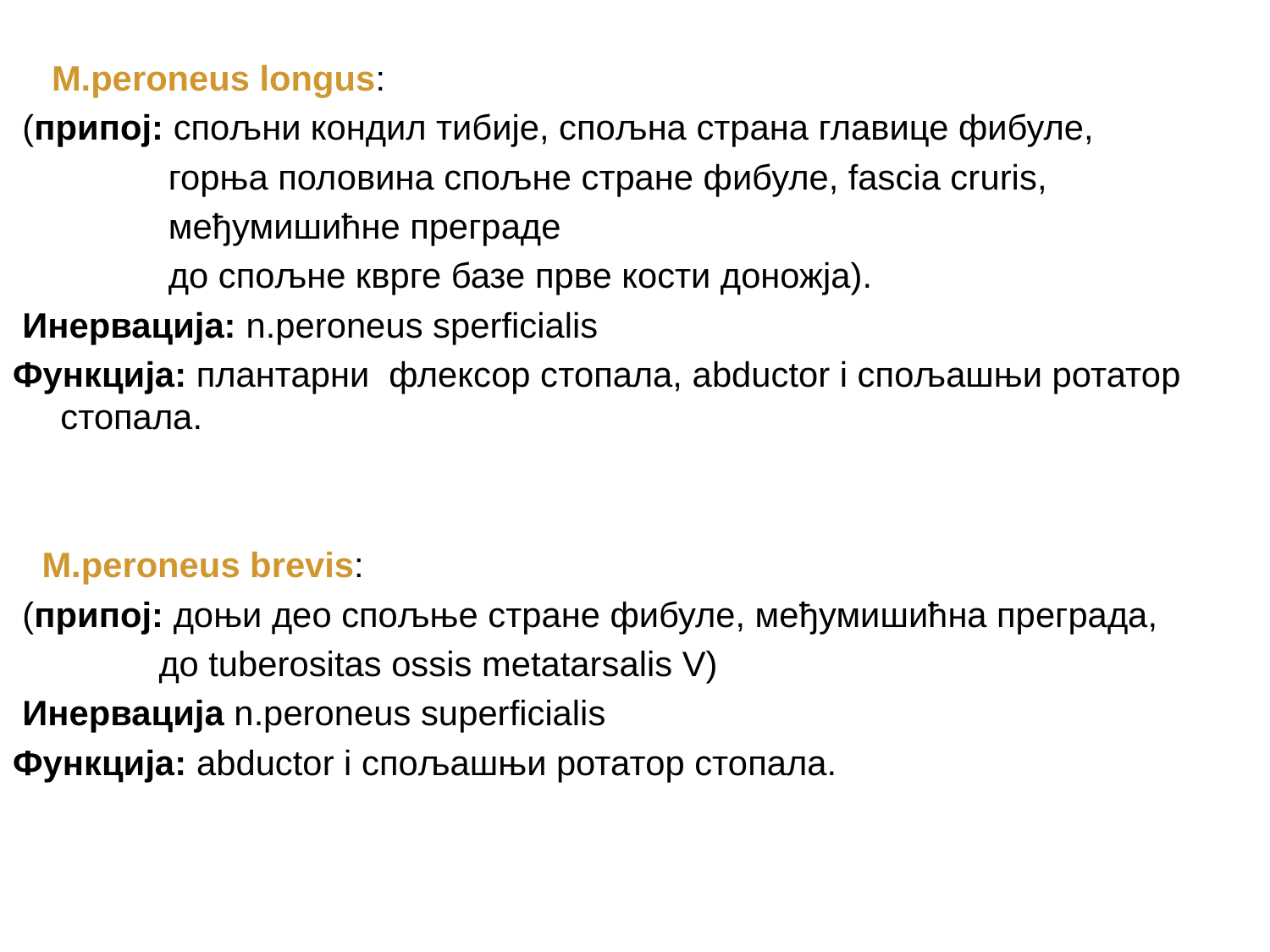

M.peroneus longus:
 (припој: спољни кондил тибије, спољна страна главице фибуле,
                горња половина спољне стране фибуле, fascia cruris,
                међумишићне преграде
                до спољне кврге базе прве кости доножја).
 Инервација: n.peroneus sperficialis
Функција: плантарни  флексор стопала, abductor i спољашњи ротатор стопала.

   M.peroneus brevis:
 (припој: доњи део спољње стране фибуле, међумишићна преграда,
               до tuberositas ossis metatarsalis V)
 Инервација n.peroneus superficialis
Функција: abductor i спољашњи ротатор стопала.